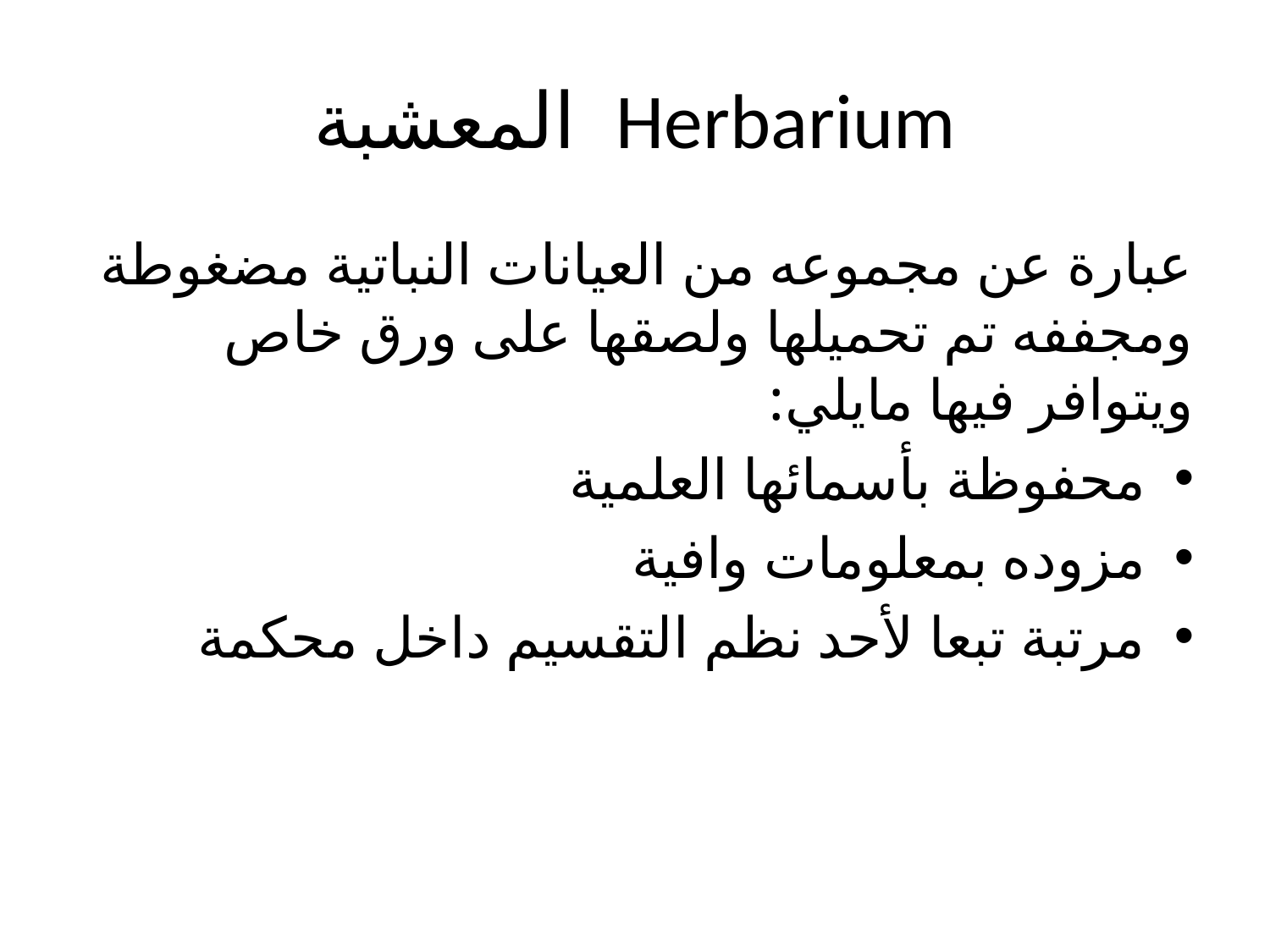

# Herbarium  المعشبة
عبارة عن مجموعه من العيانات النباتية مضغوطة ومجففه تم تحميلها ولصقها على ورق خاص ويتوافر فيها مايلي:
محفوظة بأسمائها العلمية
مزوده بمعلومات وافية
مرتبة تبعا لأحد نظم التقسيم داخل محكمة